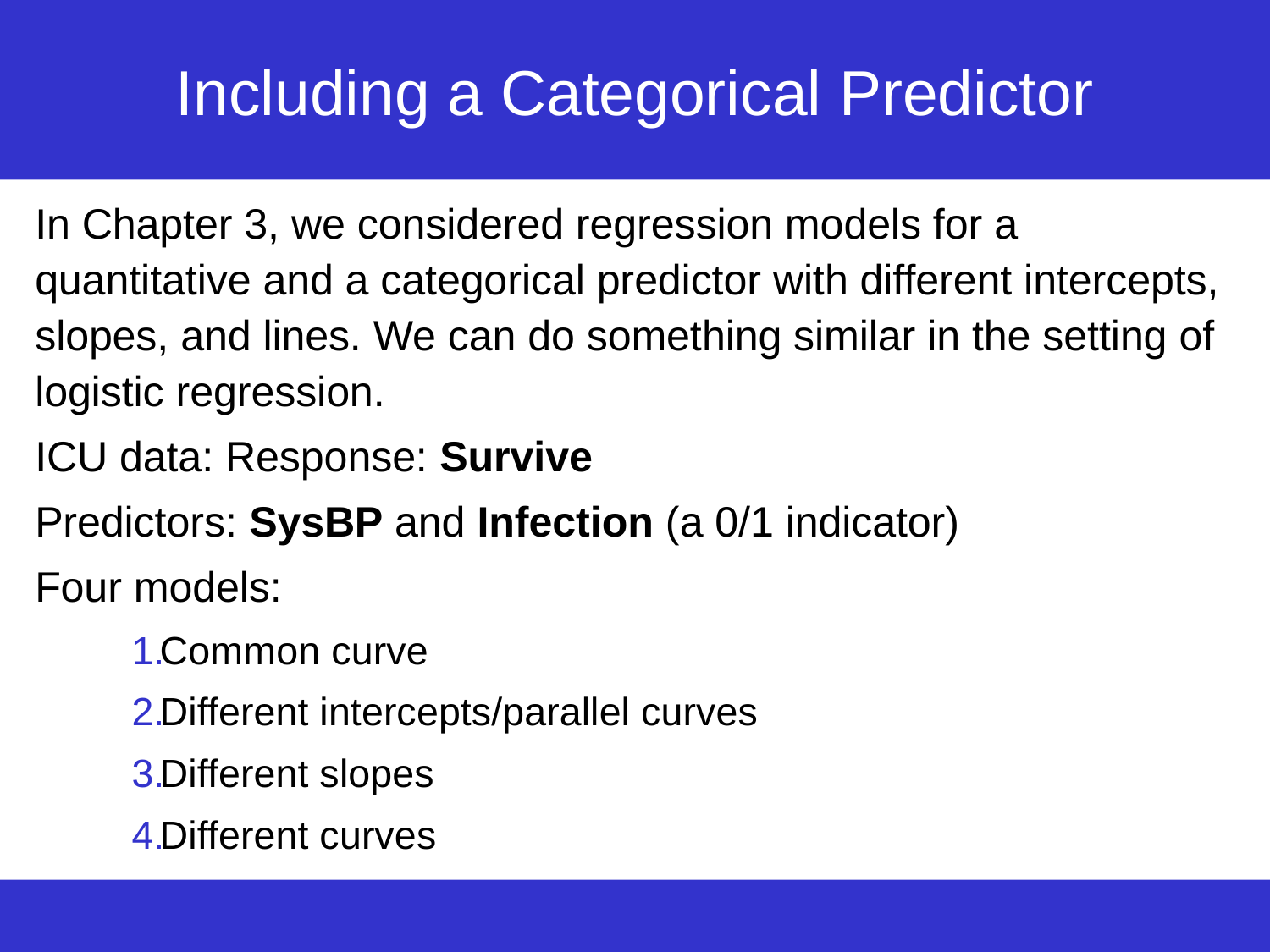

# Including a Categorical Predictor
In Chapter 3, we considered regression models for a quantitative and a categorical predictor with different intercepts, slopes, and lines. We can do something similar in the setting of logistic regression.
ICU data: Response: Survive
Predictors: SysBP and Infection (a 0/1 indicator)
Four models:
Common curve
Different intercepts/parallel curves
Different slopes
Different curves